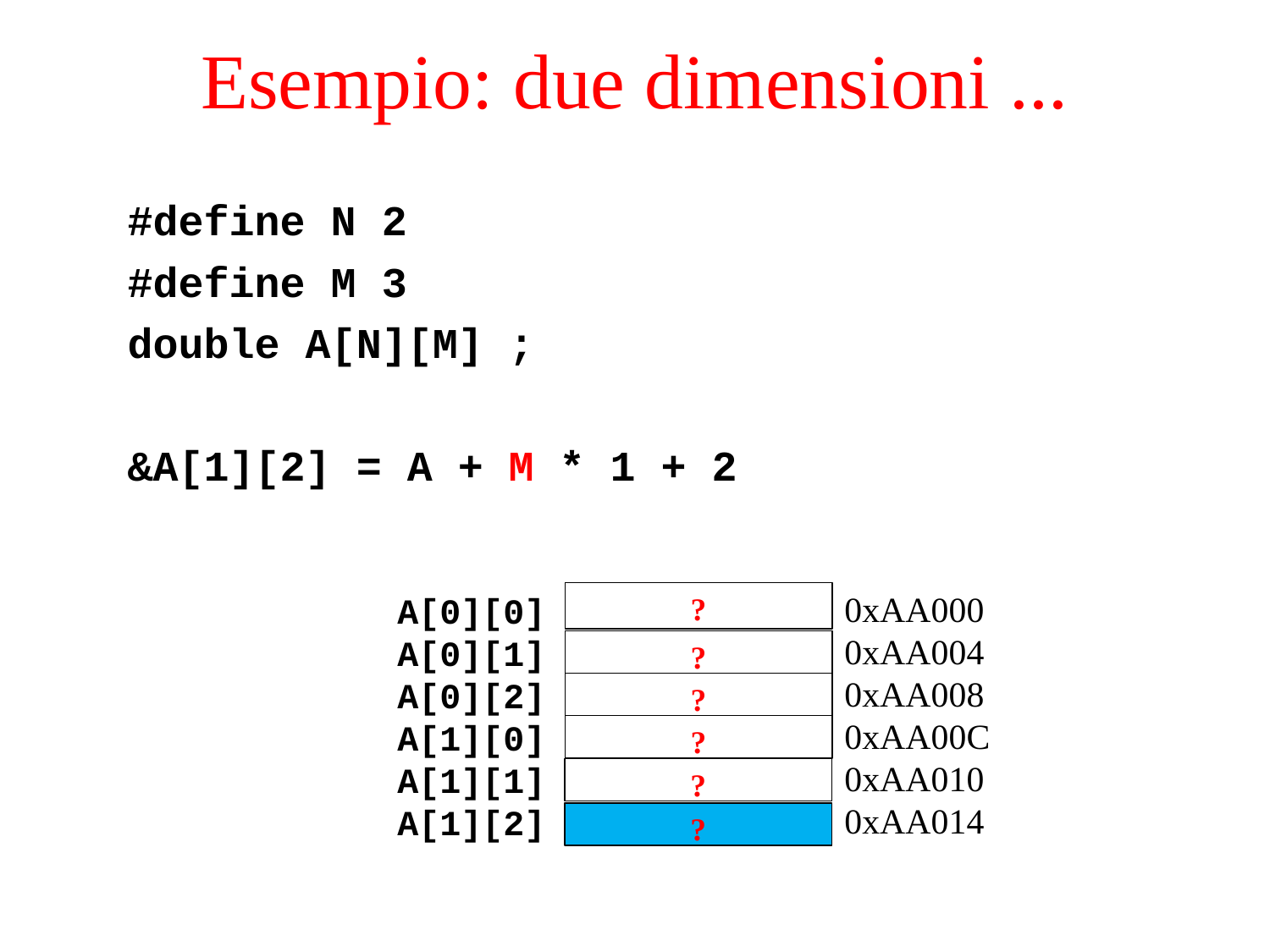

# Esempio: due dimensioni ...
#define N 2
#define M 3
double A[N][M] ;

&A[1][2] = A + M * 1 + 2
0xAA000
0xAA004
0xAA008
0xAA00C
0xAA010
0xAA014
A[0][0]
A[0][1]
A[0][2]
A[1][0]
A[1][1]
A[1][2]
?
?

?
?
?
?